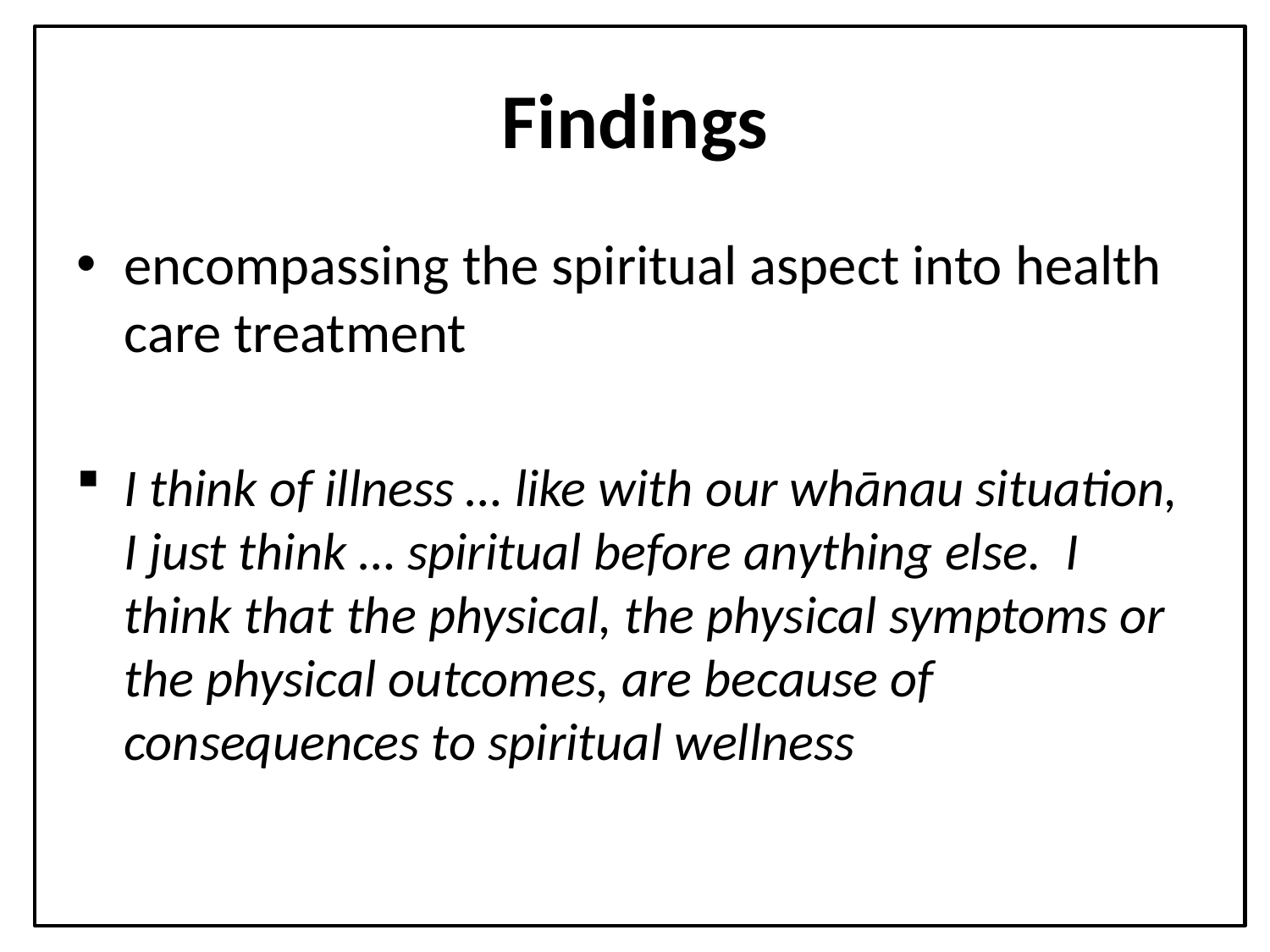

# Findings
encompassing the spiritual aspect into health care treatment

I think of illness … like with our whānau situation, I just think … spiritual before anything else.  I think that the physical, the physical symptoms or the physical outcomes, are because of consequences to spiritual wellness